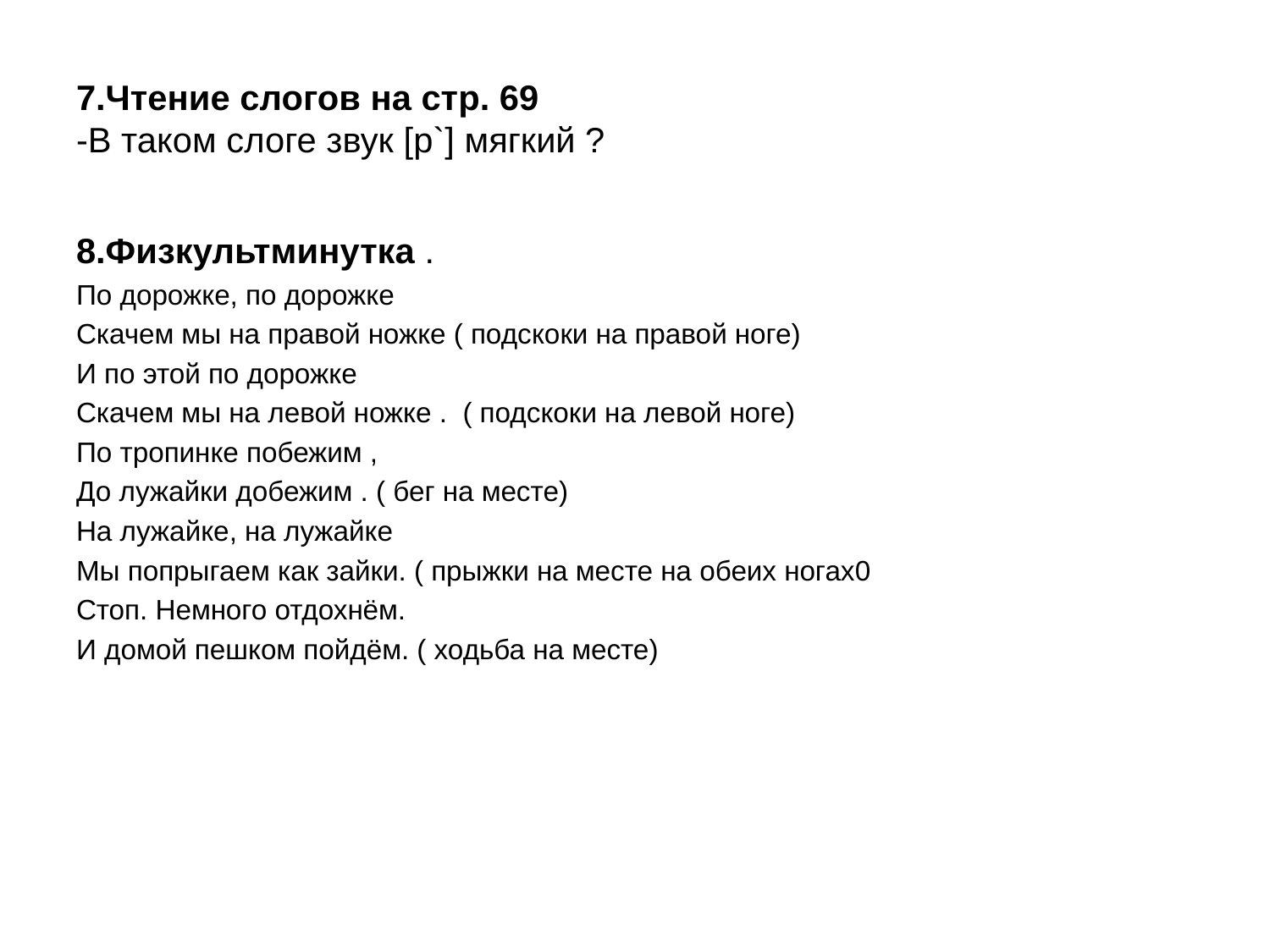

# 7.Чтение слогов на стр. 69 -В таком слоге звук [р`] мягкий ?
8.Физкультминутка .
По дорожке, по дорожке
Скачем мы на правой ножке ( подскоки на правой ноге)
И по этой по дорожке
Скачем мы на левой ножке .  ( подскоки на левой ноге)
По тропинке побежим ,
До лужайки добежим . ( бег на месте)
На лужайке, на лужайке
Мы попрыгаем как зайки. ( прыжки на месте на обеих ногах0
Стоп. Немного отдохнём.
И домой пешком пойдём. ( ходьба на месте)